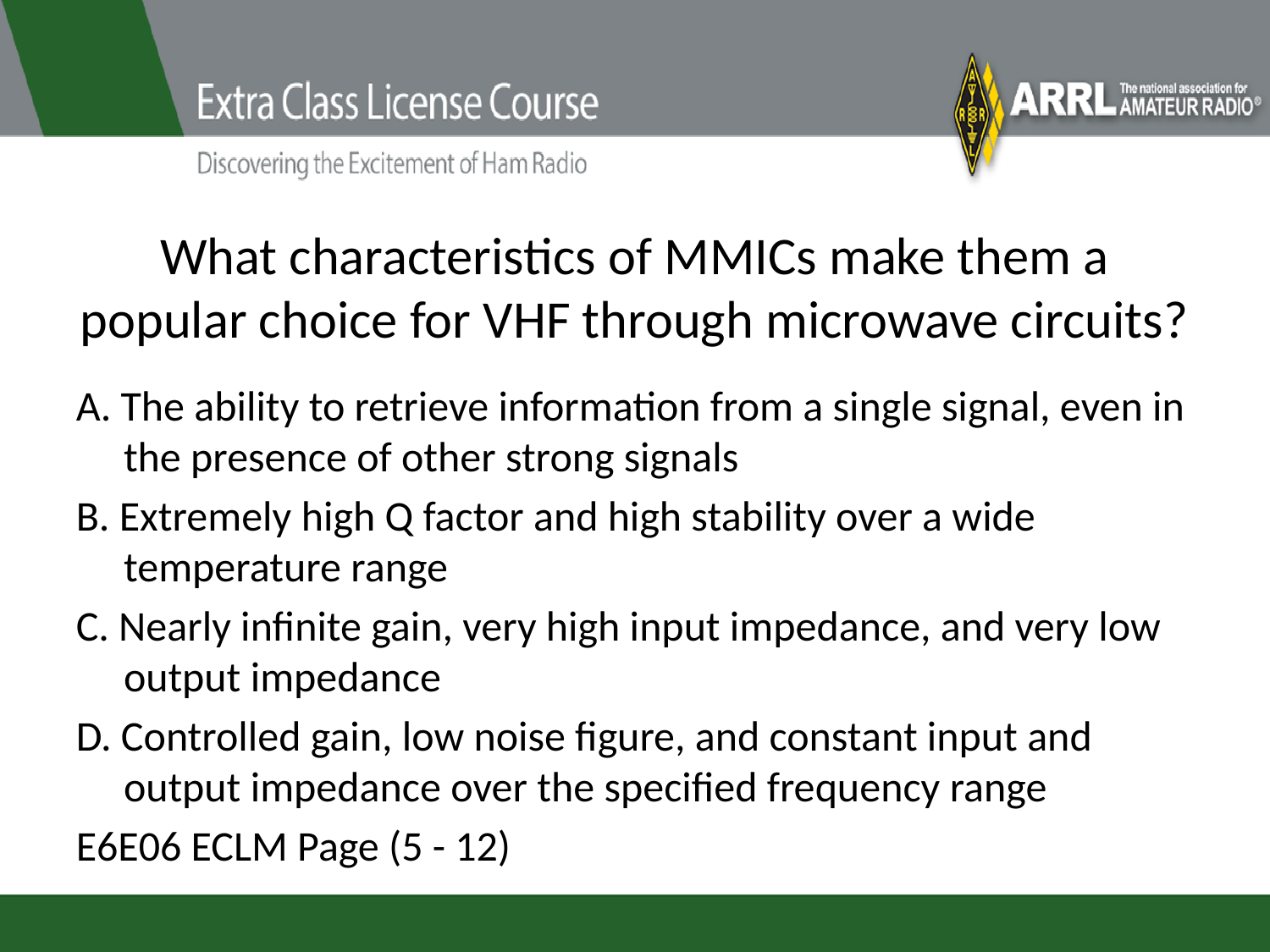

# What characteristics of MMICs make them a popular choice for VHF through microwave circuits?
A. The ability to retrieve information from a single signal, even in the presence of other strong signals
B. Extremely high Q factor and high stability over a wide temperature range
C. Nearly infinite gain, very high input impedance, and very low output impedance
D. Controlled gain, low noise figure, and constant input and output impedance over the specified frequency range
E6E06 ECLM Page (5 - 12)